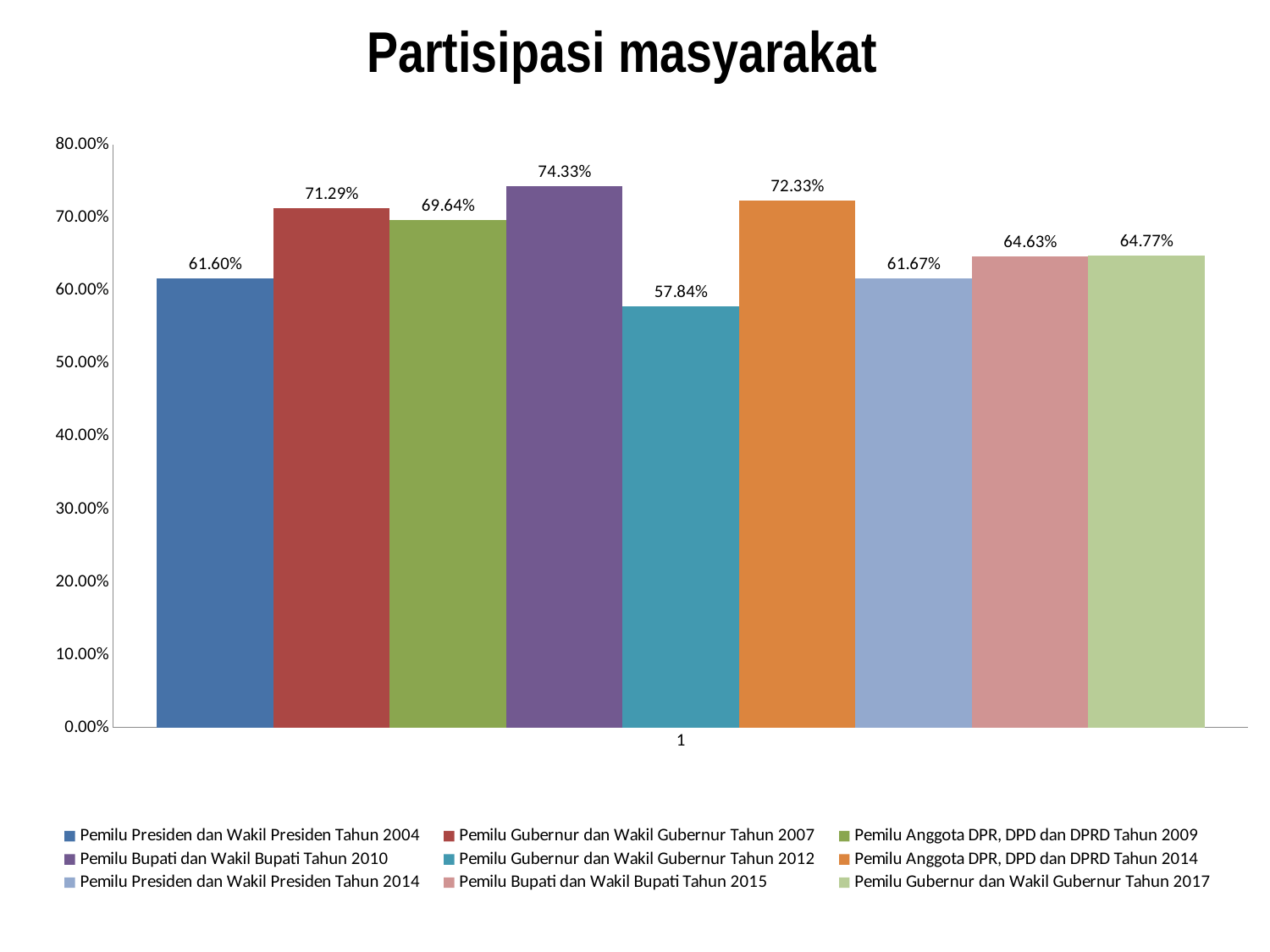

# Partisipasi masyarakat

### Chart

| Category | Pemilu Presiden dan Wakil Presiden Tahun 2004 | Pemilu Gubernur dan Wakil Gubernur Tahun 2007 | Pemilu Anggota DPR, DPD dan DPRD Tahun 2009 | Pemilu Bupati dan Wakil Bupati Tahun 2010 | Pemilu Gubernur dan Wakil Gubernur Tahun 2012 | Pemilu Anggota DPR, DPD dan DPRD Tahun 2014 | Pemilu Presiden dan Wakil Presiden Tahun 2014 | Pemilu Bupati dan Wakil Bupati Tahun 2015 | Pemilu Gubernur dan Wakil Gubernur Tahun 2017 |
|---|---|---|---|---|---|---|---|---|---|